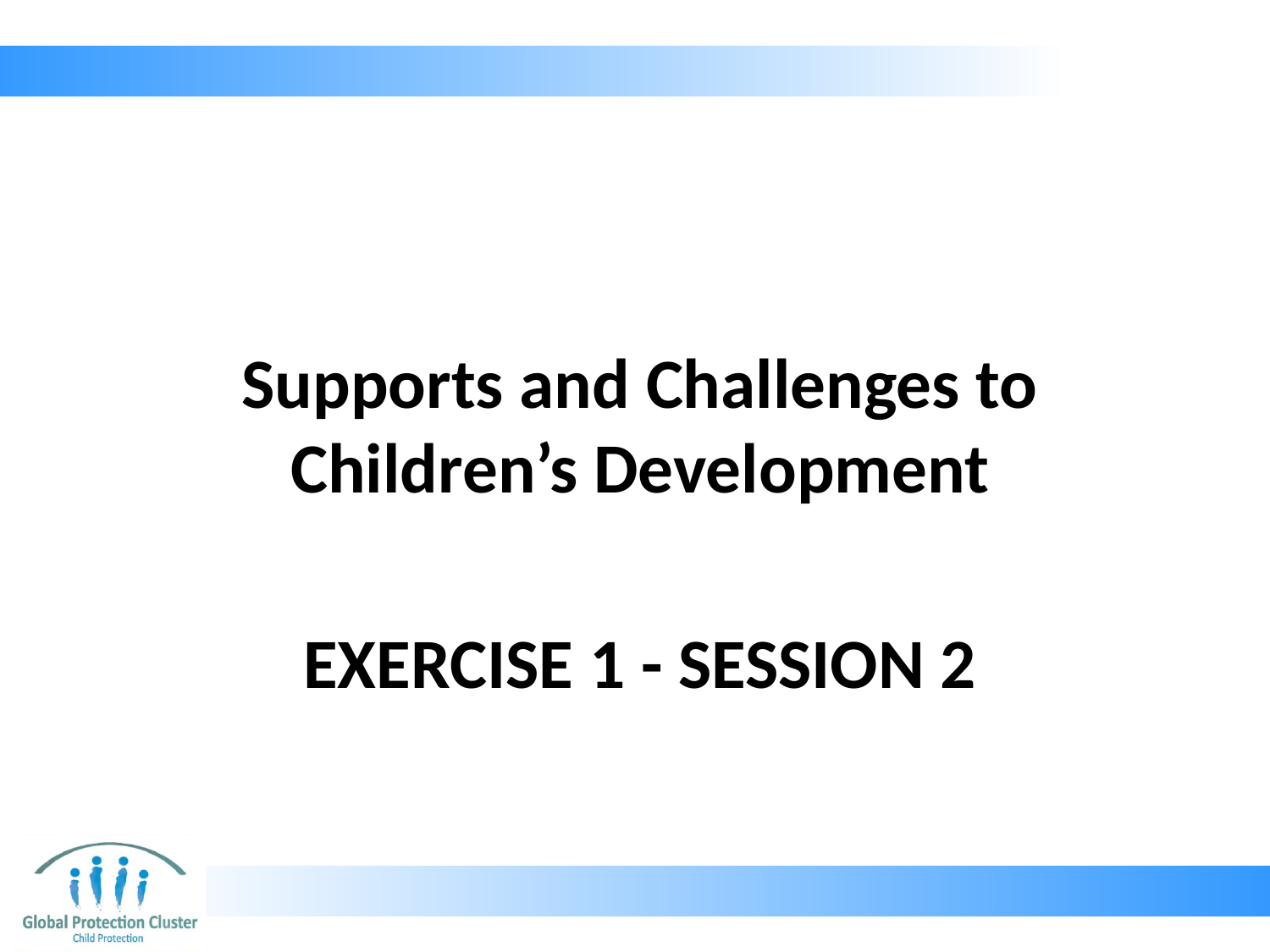

Supports and Challenges to Children’s Development

# Exercise 1 - Session 2